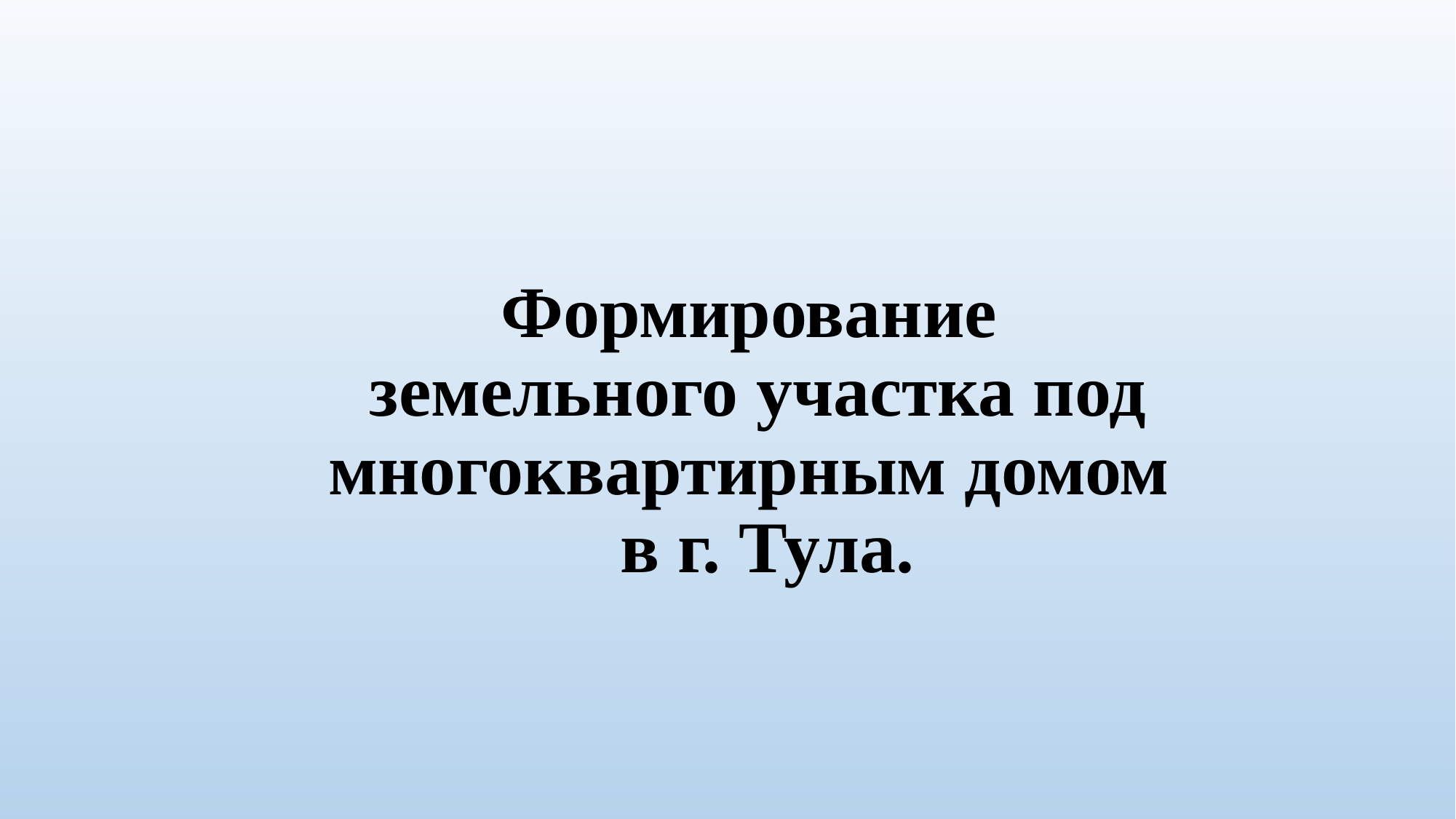

# Формирование земельного участка под многоквартирным домом в г. Тула.